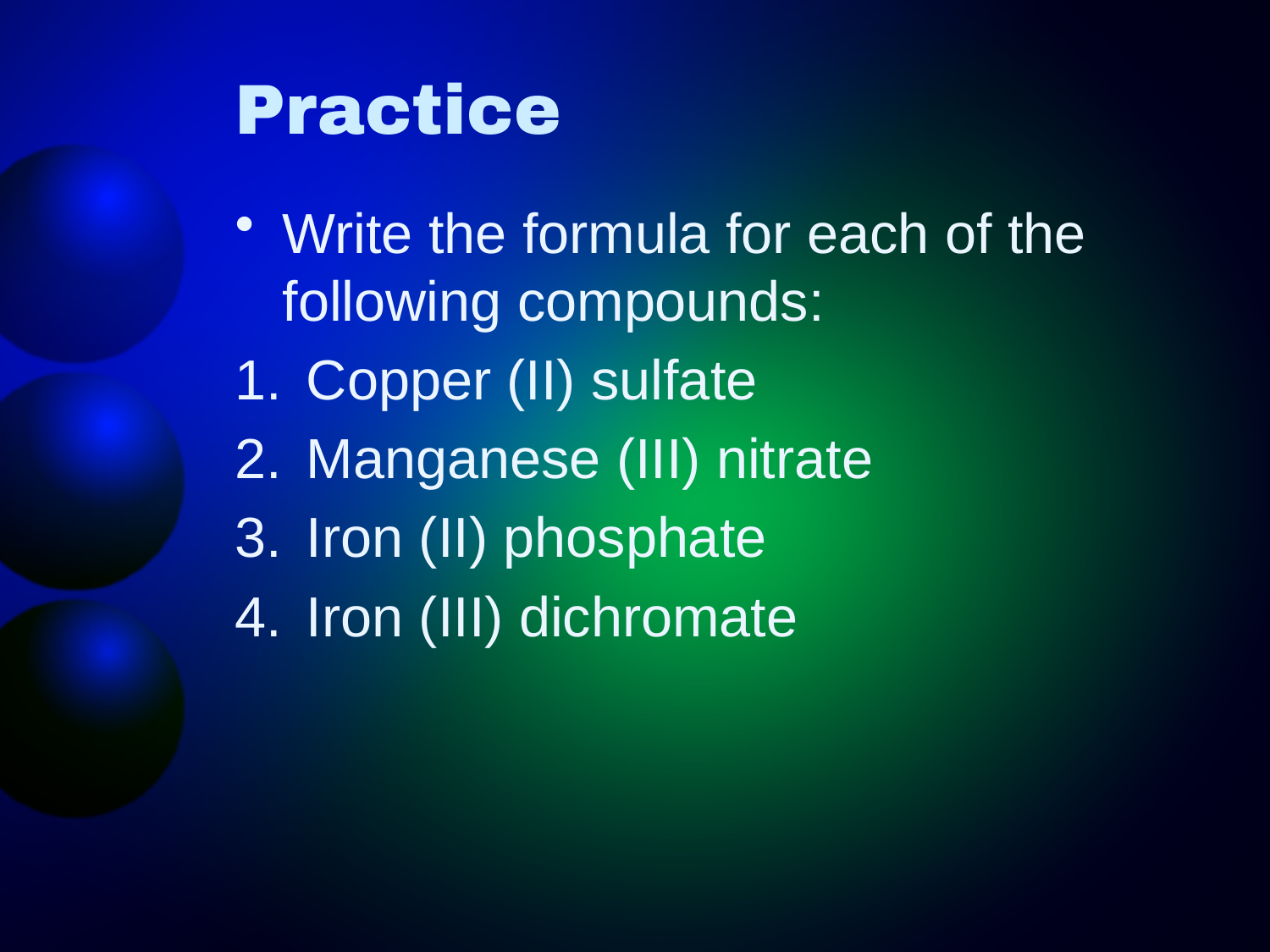

# Practice
Write the formula for each of the following compounds:
Copper (II) sulfate
Manganese (III) nitrate
Iron (II) phosphate
Iron (III) dichromate